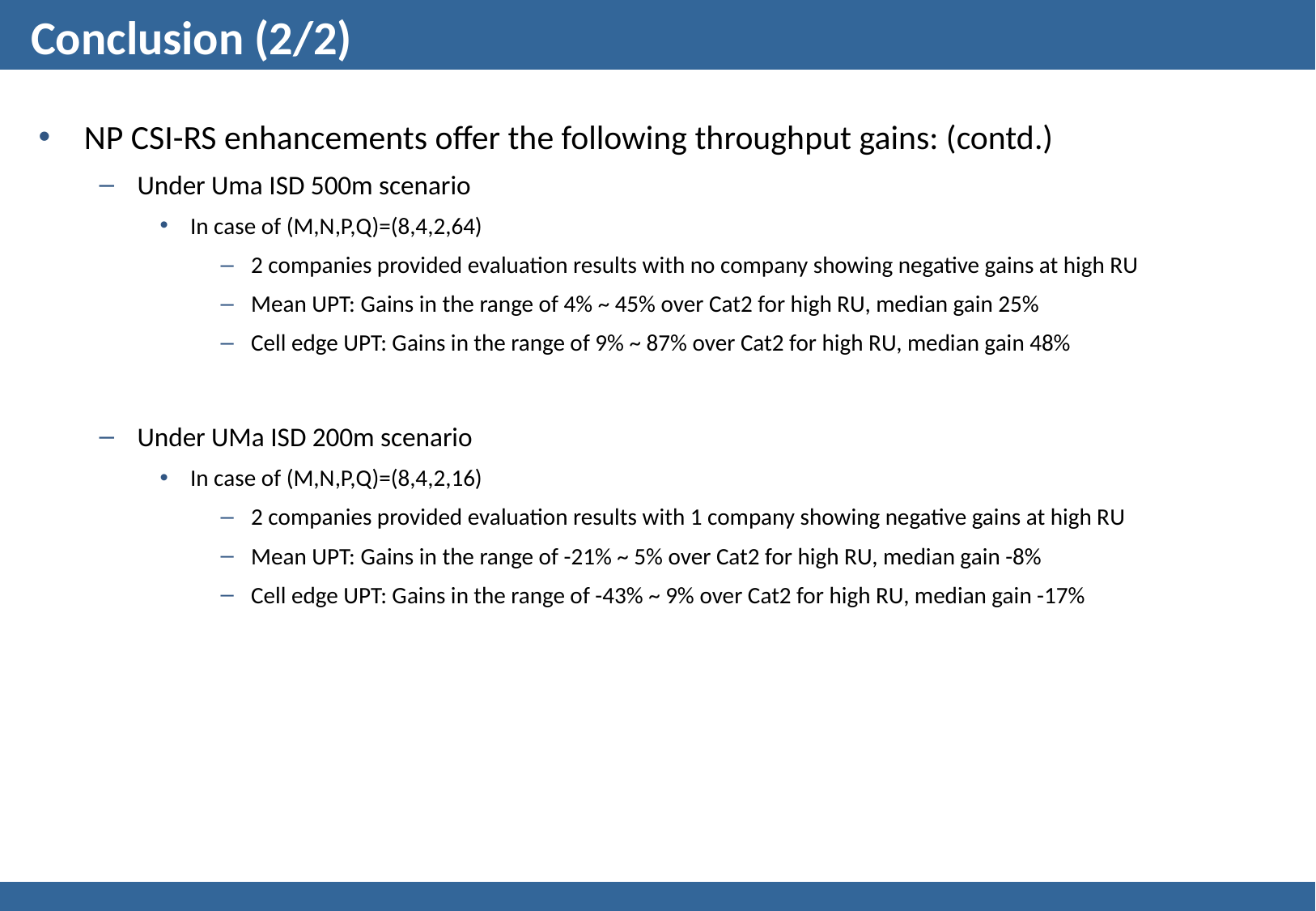

# Conclusion (2/2)
NP CSI-RS enhancements offer the following throughput gains: (contd.)
Under Uma ISD 500m scenario
In case of (M,N,P,Q)=(8,4,2,64)
2 companies provided evaluation results with no company showing negative gains at high RU
Mean UPT: Gains in the range of 4% ~ 45% over Cat2 for high RU, median gain 25%
Cell edge UPT: Gains in the range of 9% ~ 87% over Cat2 for high RU, median gain 48%

Under UMa ISD 200m scenario
In case of (M,N,P,Q)=(8,4,2,16)
2 companies provided evaluation results with 1 company showing negative gains at high RU
Mean UPT: Gains in the range of -21% ~ 5% over Cat2 for high RU, median gain -8%
Cell edge UPT: Gains in the range of -43% ~ 9% over Cat2 for high RU, median gain -17%